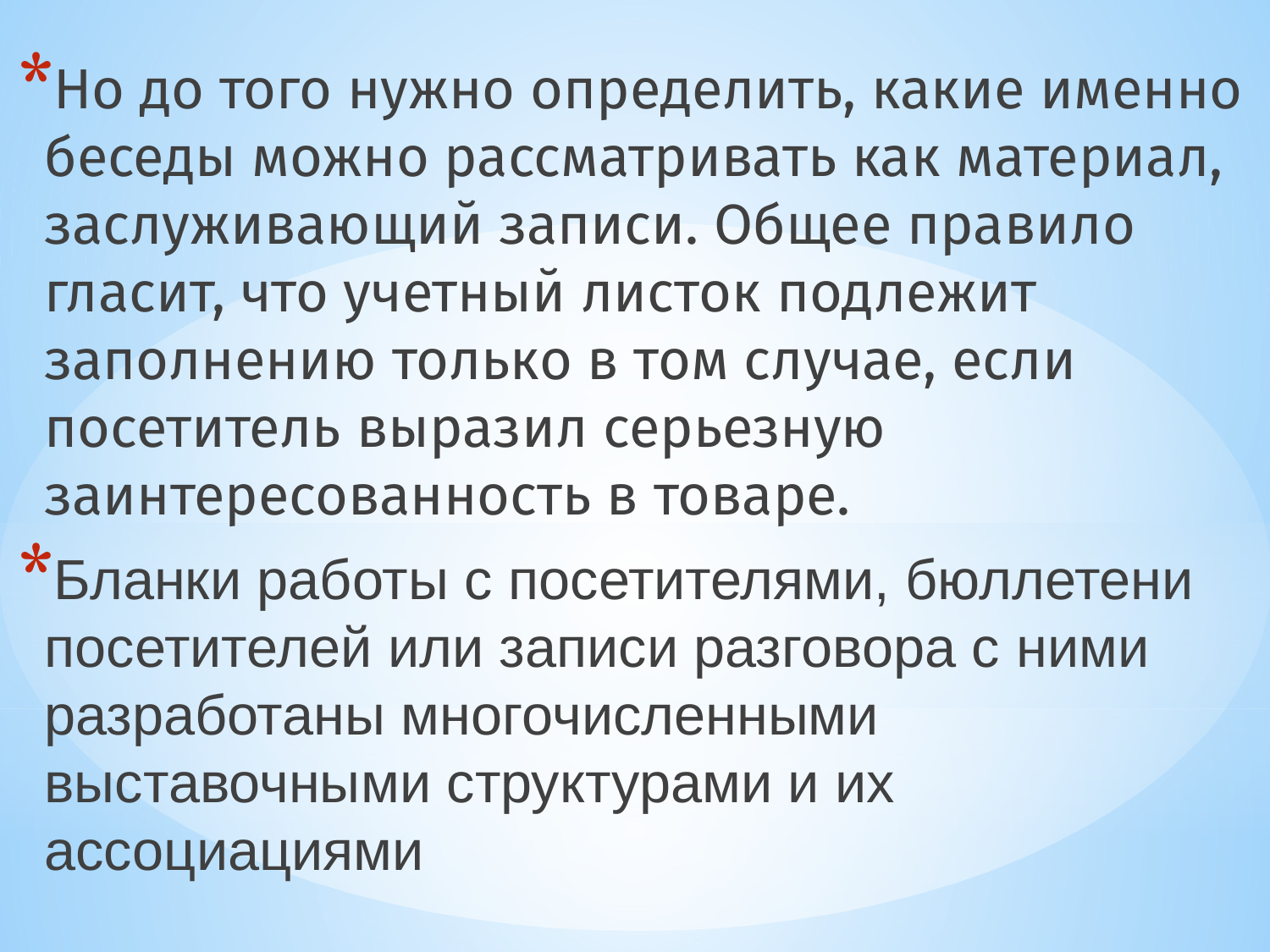

Но до того нужно определить, какие именно беседы можно рассматривать как материал, заслуживающий записи. Общее правило гласит, что учетный листок подлежит заполнению только в том случае, если посетитель выразил серьезную заинтересованность в товаре.
Бланки работы с посетителями, бюллетени посетителей или записи разговора с ними разработаны многочисленными выставочными структурами и их ассоциациями